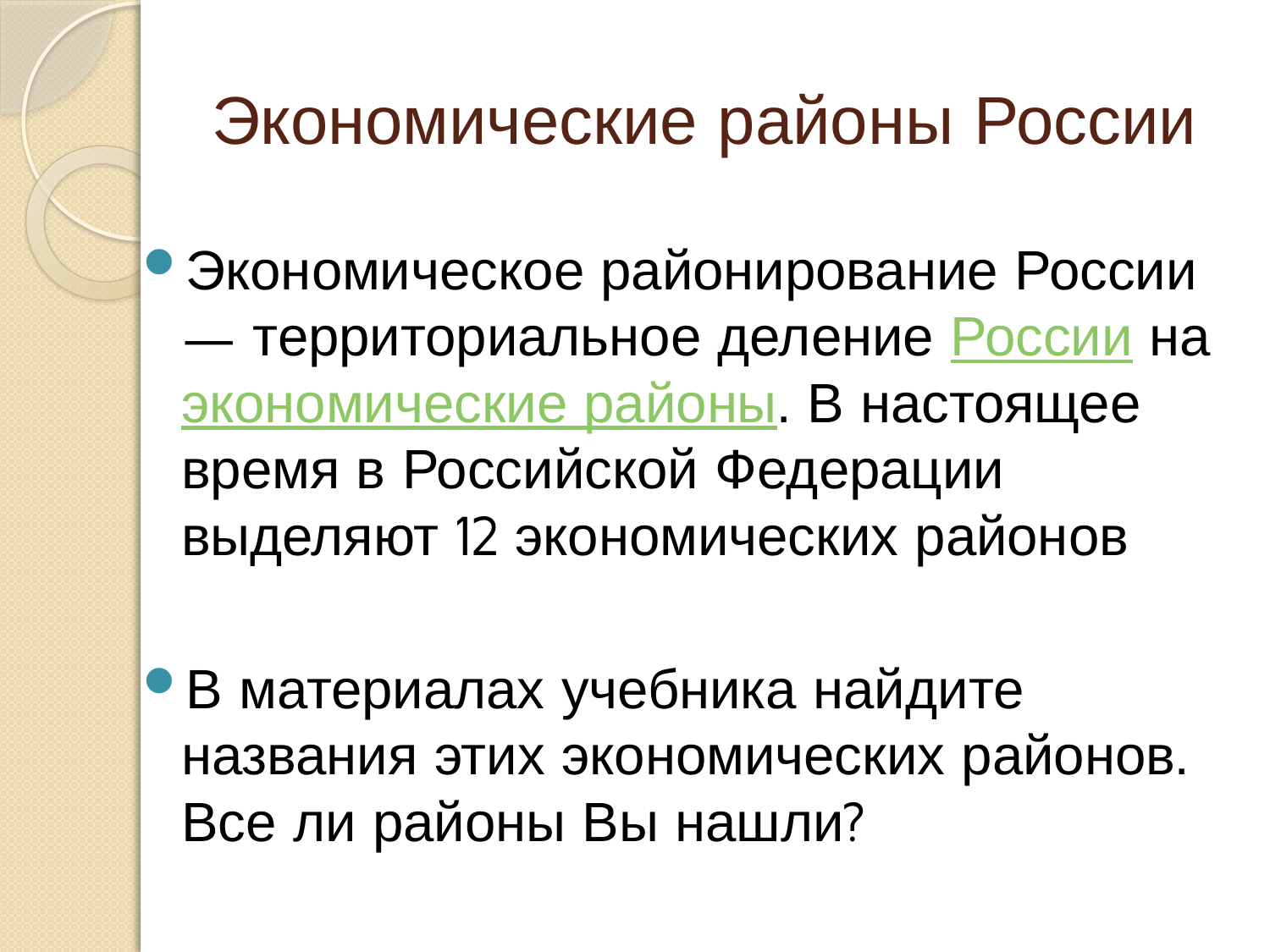

# Экономические районы России
Экономическое районирование России — территориальное деление России на экономические районы. В настоящее время в Российской Федерации выделяют 12 экономических районов

В материалах учебника найдите названия этих экономических районов. Все ли районы Вы нашли?